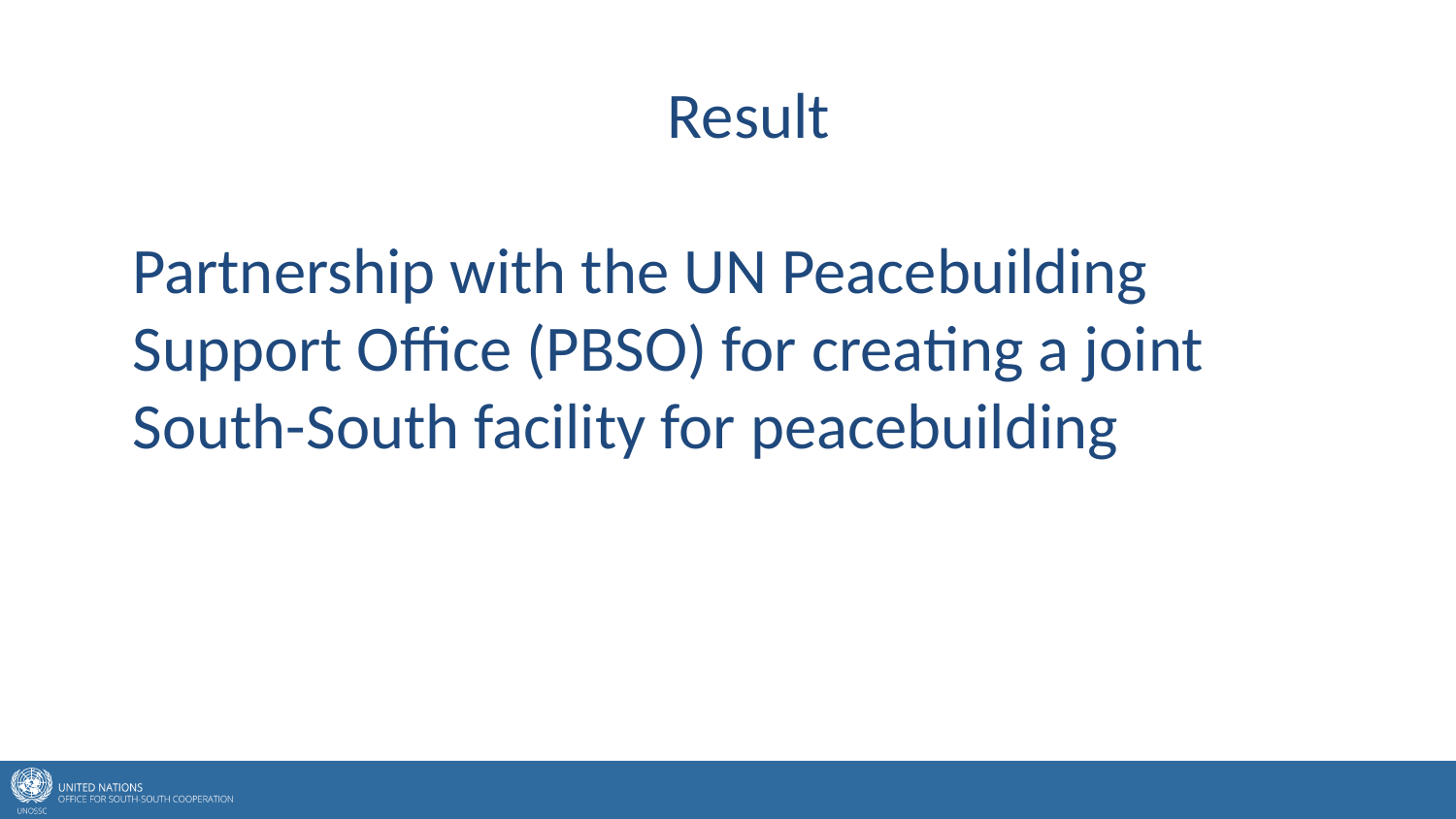

Result

Partnership with the UN Peacebuilding Support Office (PBSO) for creating a joint South-South facility for peacebuilding